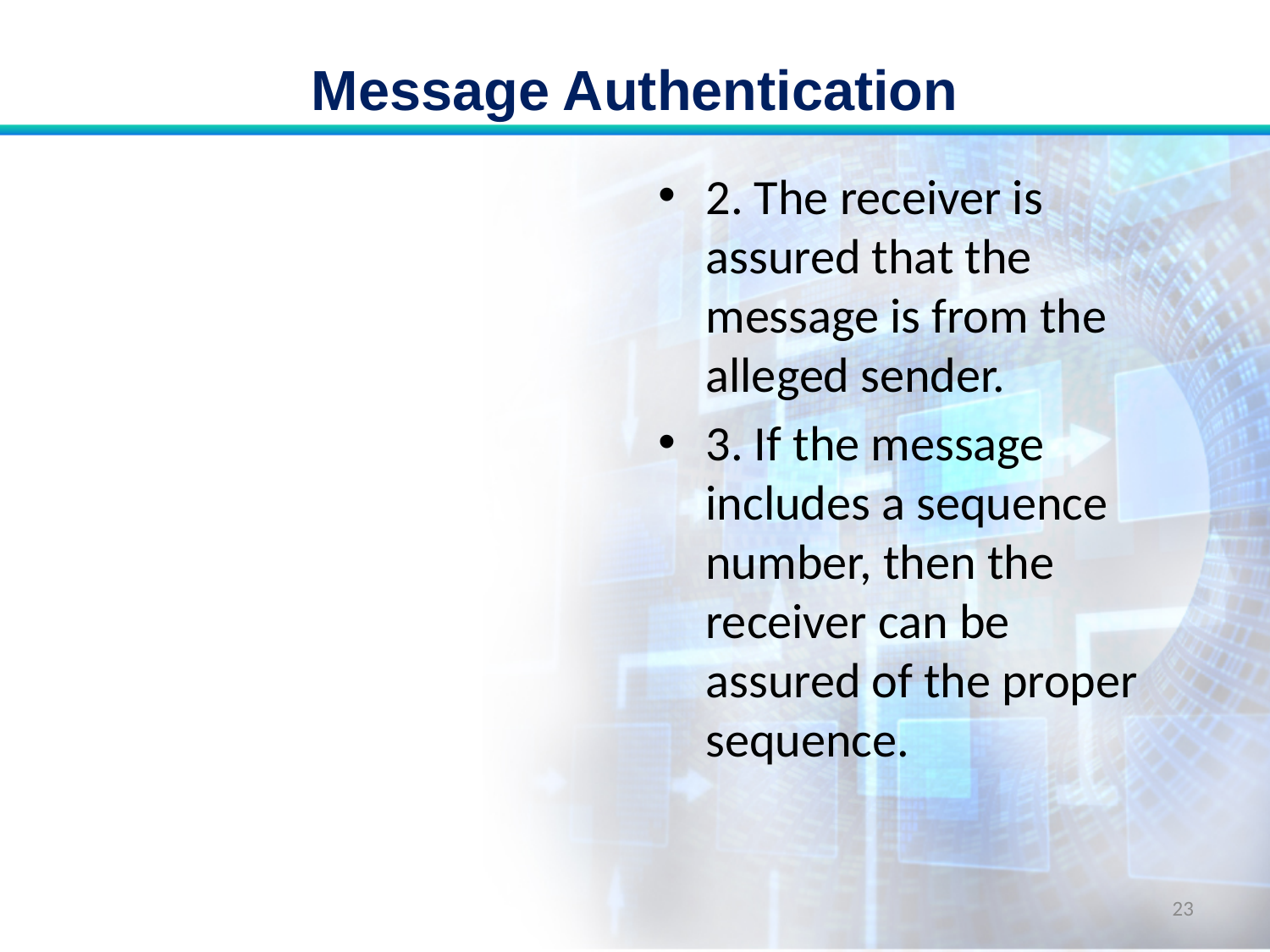

# Message Authentication
2. The receiver is assured that the message is from the alleged sender.
3. If the message includes a sequence number, then the receiver can be assured of the proper sequence.
23